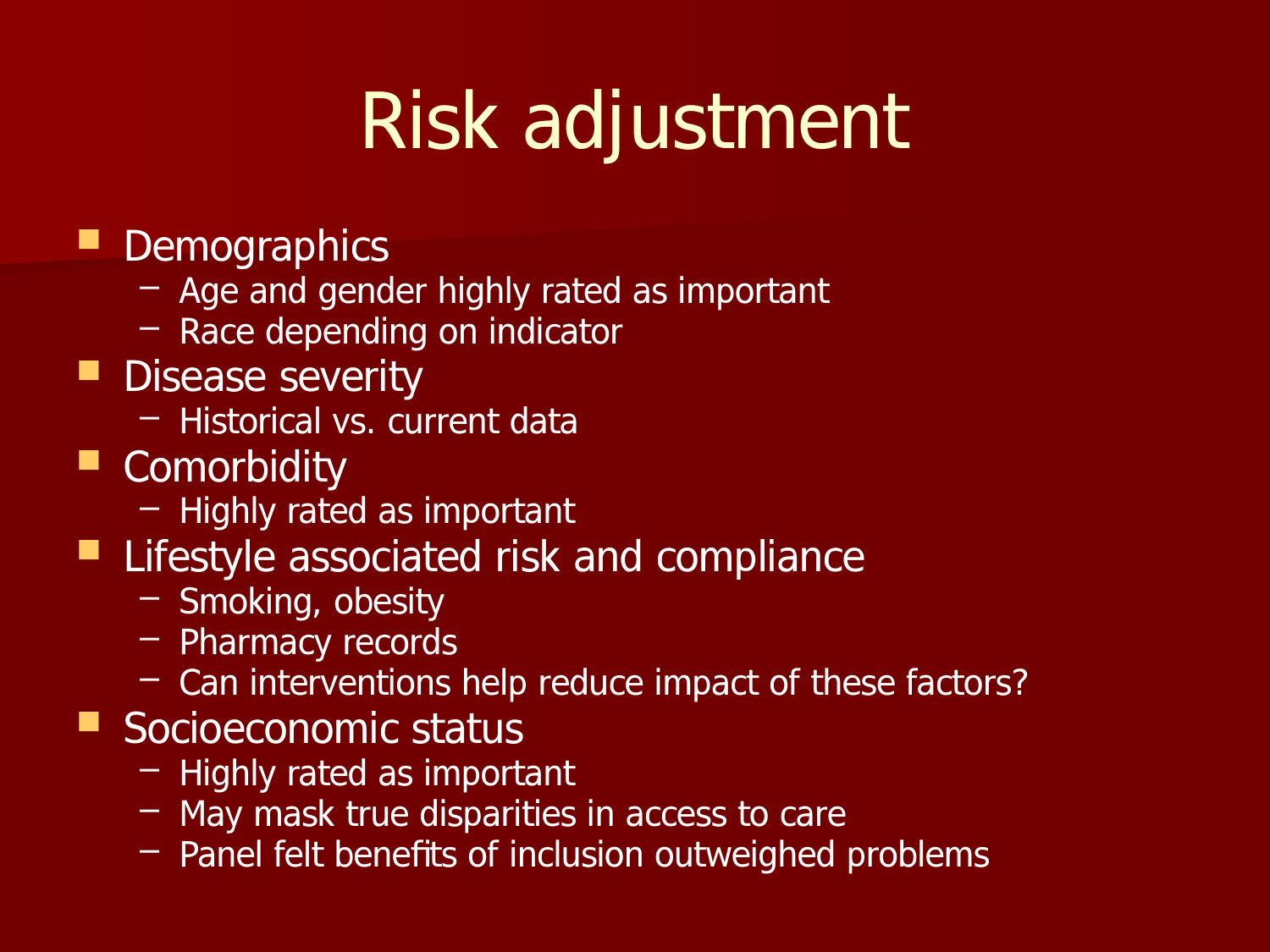

# Risk adjustment
Demographics
Age and gender highly rated as important
Race depending on indicator
Disease severity
Historical vs. current data
Comorbidity
Highly rated as important
Lifestyle associated risk and compliance
Smoking, obesity
Pharmacy records
Can interventions help reduce impact of these factors?
Socioeconomic status
Highly rated as important
May mask true disparities in access to care
Panel felt benefits of inclusion outweighed problems